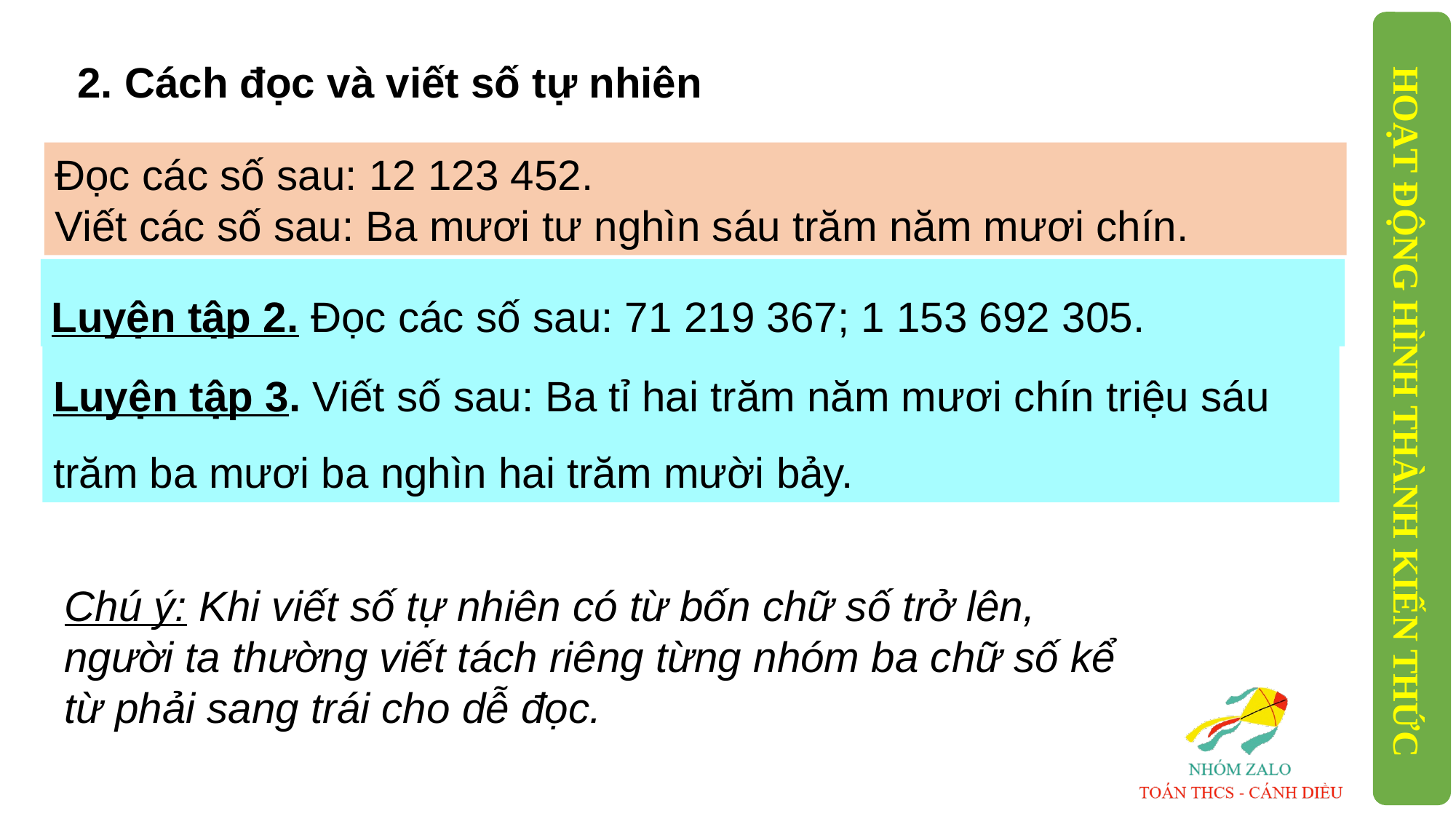

2. Cách đọc và viết số tự nhiên
Đọc các số sau: 12 123 452.
Viết các số sau: Ba mươi tư nghìn sáu trăm năm mươi chín.
Luyện tập 2. Đọc các số sau: 71 219 367; 1 153 692 305.
Luyện tập 3. Viết số sau: Ba tỉ hai trăm năm mươi chín triệu sáu trăm ba mươi ba nghìn hai trăm mười bảy.

HOẠT ĐỘNG HÌNH THÀNH KIẾN THỨC
Chú ý: Khi viết số tự nhiên có từ bốn chữ số trở lên, người ta thường viết tách riêng từng nhóm ba chữ số kể từ phải sang trái cho dễ đọc.